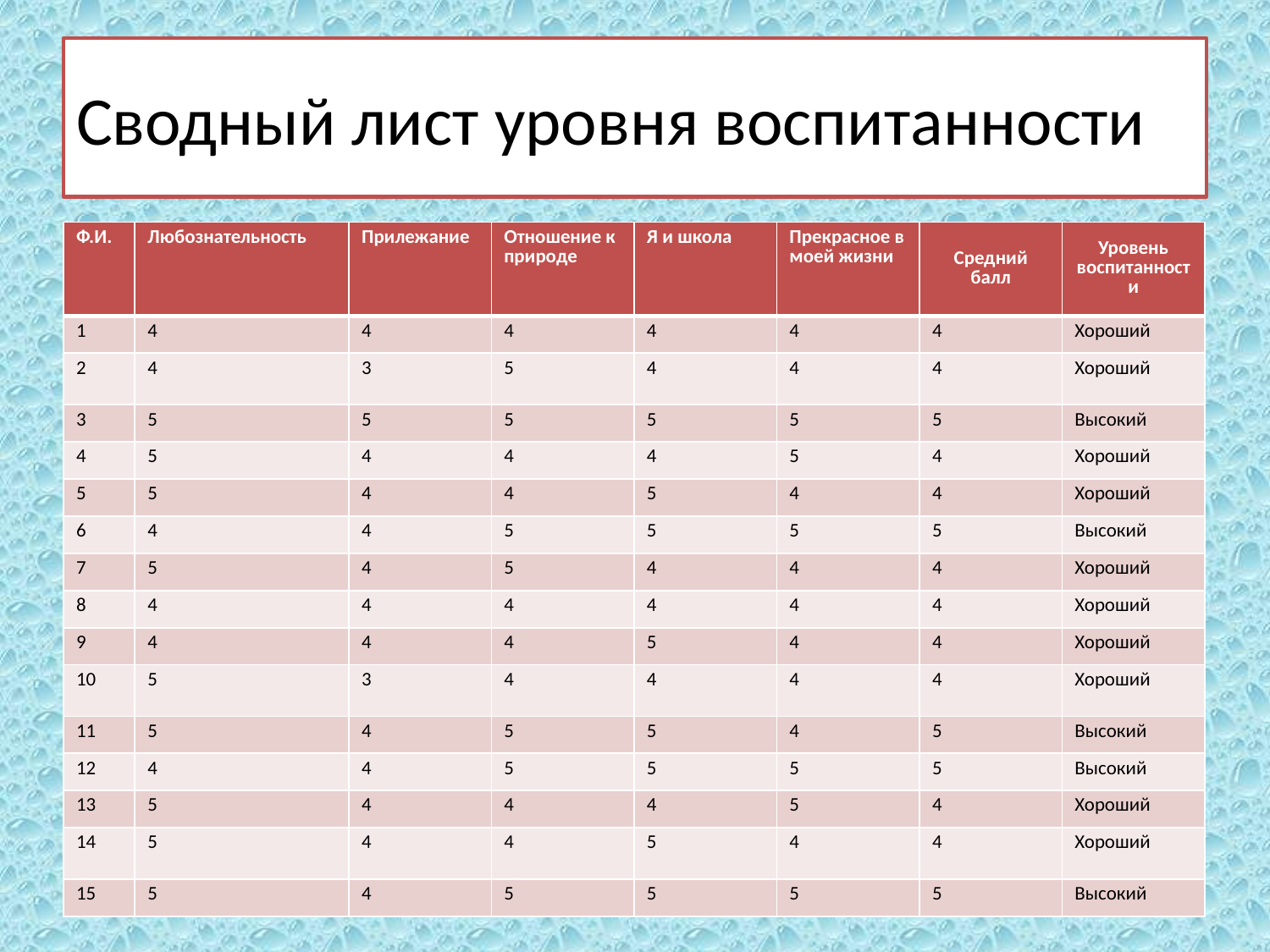

# Сводный лист уровня воспитанности
| Ф.И. | Любознательность | Прилежание | Отношение к природе | Я и школа | Прекрасное в моей жизни | Средний балл | Уровень воспитанности |
| --- | --- | --- | --- | --- | --- | --- | --- |
| 1 | 4 | 4 | 4 | 4 | 4 | 4 | Хороший |
| 2 | 4 | 3 | 5 | 4 | 4 | 4 | Хороший |
| 3 | 5 | 5 | 5 | 5 | 5 | 5 | Высокий |
| 4 | 5 | 4 | 4 | 4 | 5 | 4 | Хороший |
| 5 | 5 | 4 | 4 | 5 | 4 | 4 | Хороший |
| 6 | 4 | 4 | 5 | 5 | 5 | 5 | Высокий |
| 7 | 5 | 4 | 5 | 4 | 4 | 4 | Хороший |
| 8 | 4 | 4 | 4 | 4 | 4 | 4 | Хороший |
| 9 | 4 | 4 | 4 | 5 | 4 | 4 | Хороший |
| 10 | 5 | 3 | 4 | 4 | 4 | 4 | Хороший |
| 11 | 5 | 4 | 5 | 5 | 4 | 5 | Высокий |
| 12 | 4 | 4 | 5 | 5 | 5 | 5 | Высокий |
| 13 | 5 | 4 | 4 | 4 | 5 | 4 | Хороший |
| 14 | 5 | 4 | 4 | 5 | 4 | 4 | Хороший |
| 15 | 5 | 4 | 5 | 5 | 5 | 5 | Высокий |